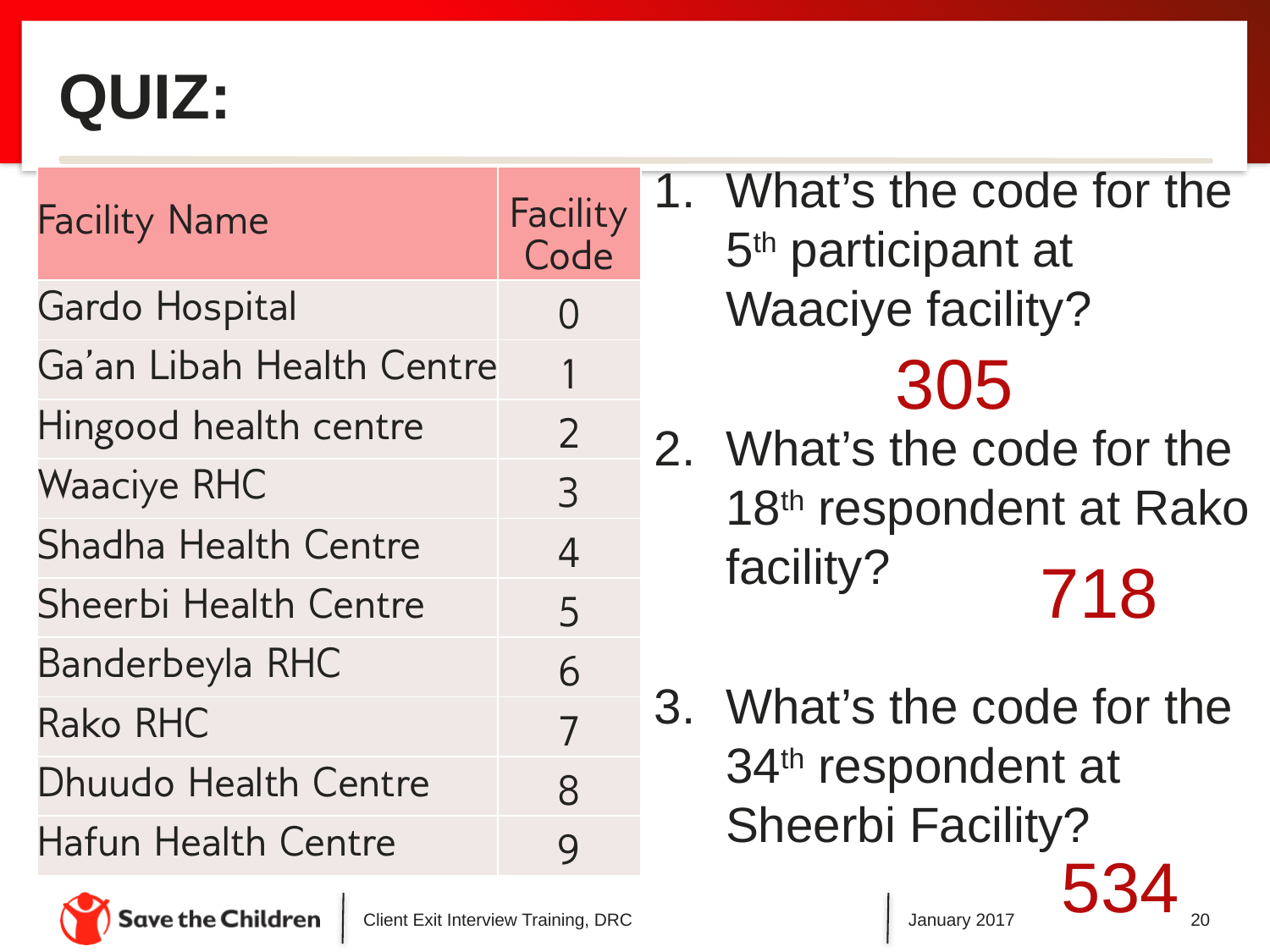

# QUIZ:
What’s the code for the 5th participant at Waaciye facility?

What’s the code for the 18th respondent at Rako facility?

What’s the code for the 34th respondent at Sheerbi Facility?
| Facility Name | Facility Code |
| --- | --- |
| Gardo Hospital | 0 |
| Ga’an Libah Health Centre | 1 |
| Hingood health centre | 2 |
| Waaciye RHC | 3 |
| Shadha Health Centre | 4 |
| Sheerbi Health Centre | 5 |
| Banderbeyla RHC | 6 |
| Rako RHC | 7 |
| Dhuudo Health Centre | 8 |
| Hafun Health Centre | 9 |
305
718
534
Client Exit Interview Training, DRC
January 2017
20